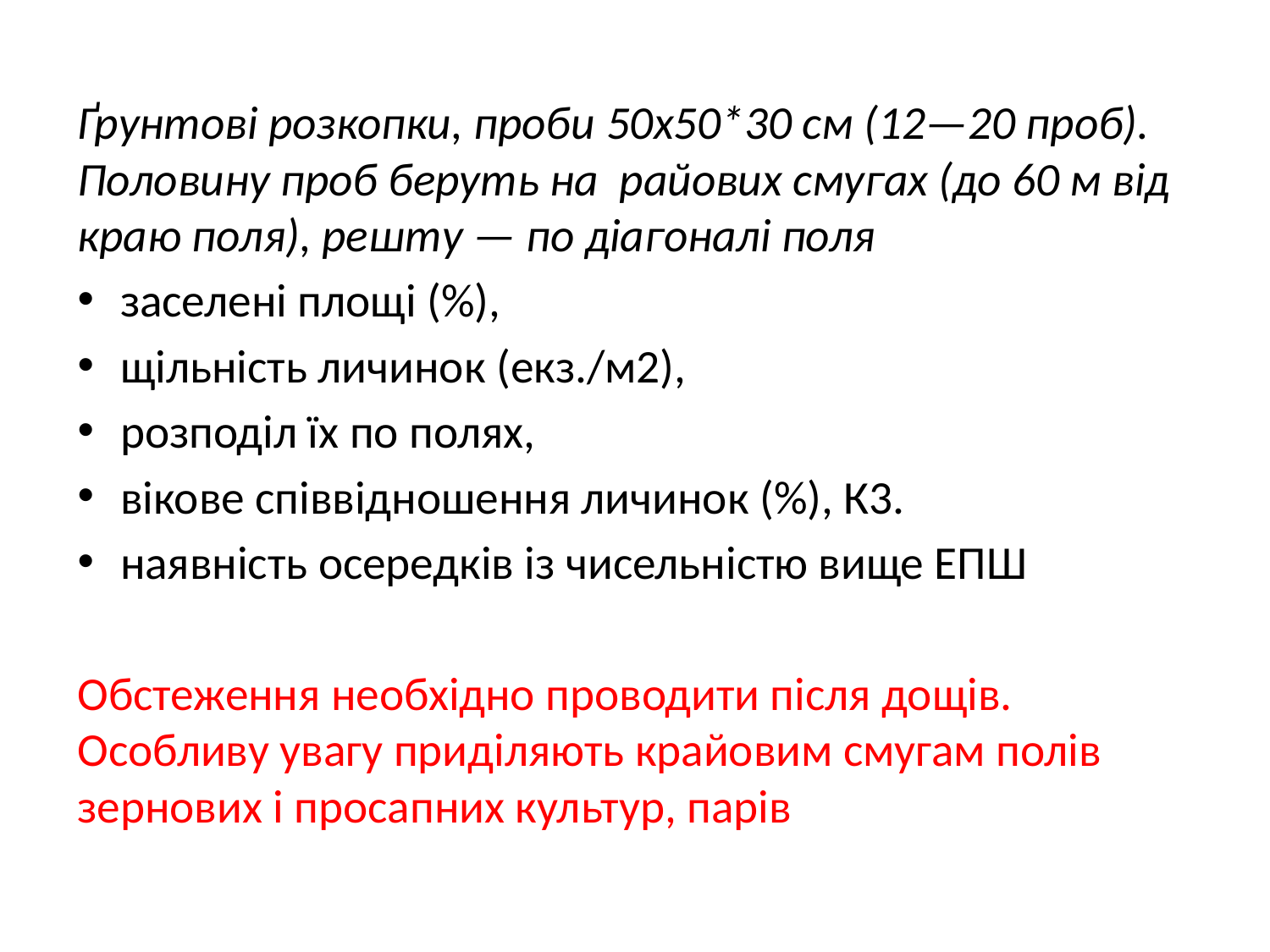

Ґрунтові розкопки, проби 50x50*30 см (12—20 проб). Половину проб беруть на  райових смугах (до 60 м від краю поля), решту — по діагоналі поля
заселені площі (%),
щільність личинок (екз./м2),
розподіл їх по полях,
вікове співвідношення личинок (%), К3.
наявність осередків із чисельністю вище ЕПШ

Обстеження необхідно проводити після дощів. Особливу увагу приділяють крайовим смугам полів зернових і просапних культур, парів